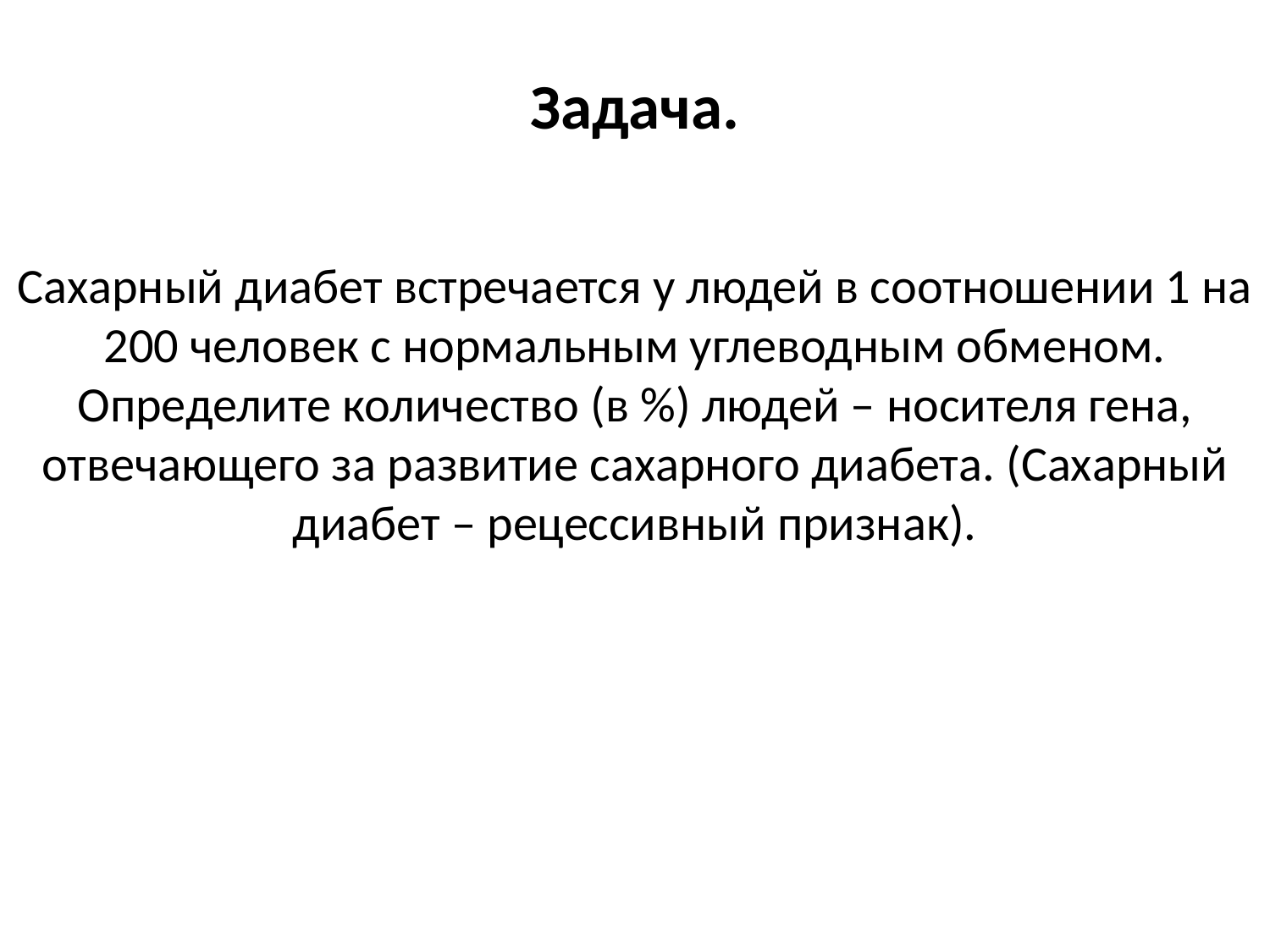

Задача.
Сахарный диабет встречается у людей в соотношении 1 на 200 человек с нормальным углеводным обменом. Определите количество (в %) людей – носителя гена, отвечающего за развитие сахарного диабета. (Сахарный диабет – рецессивный признак).